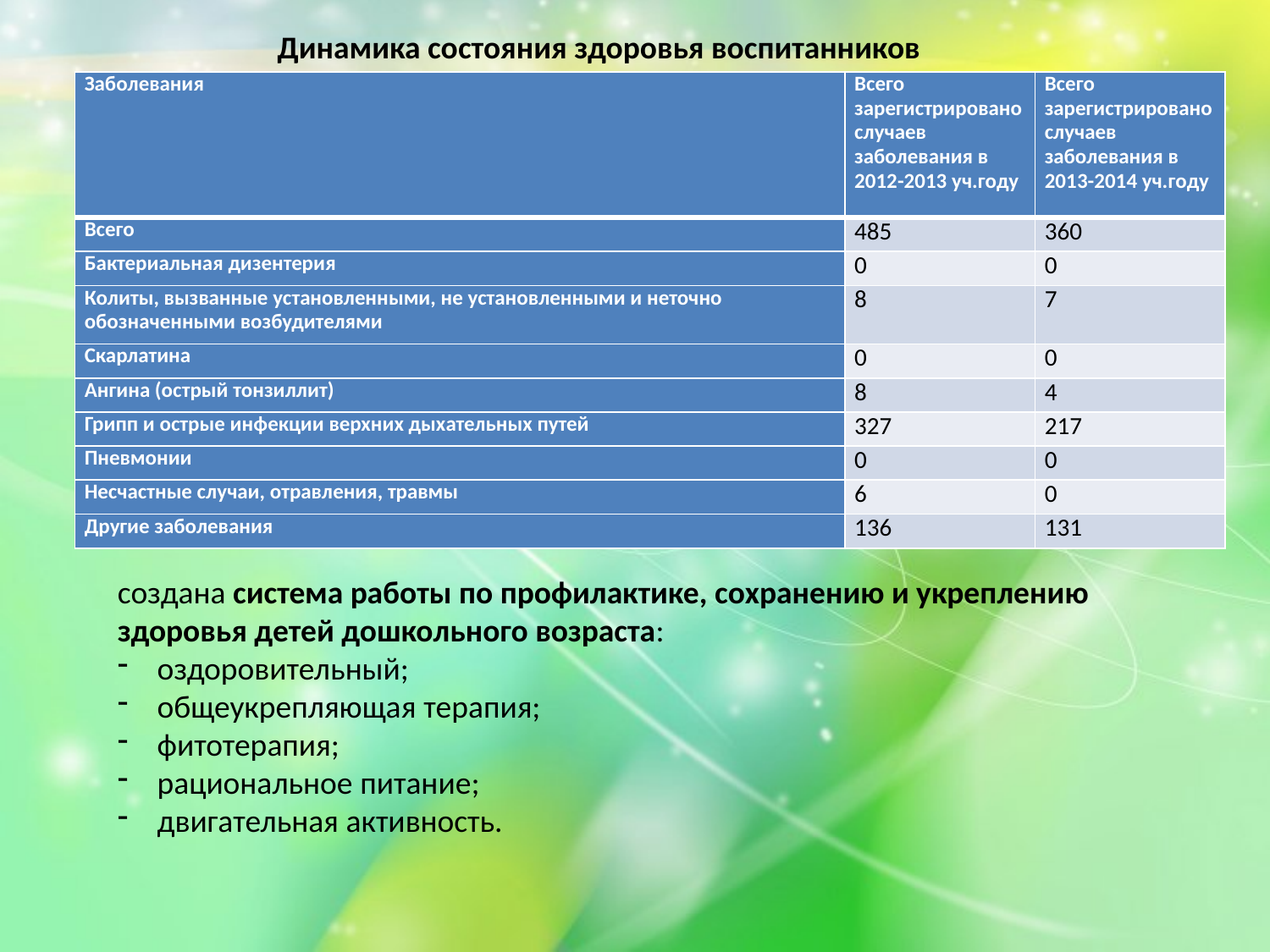

Динамика состояния здоровья воспитанников
| Заболевания | Всего зарегистрировано случаев заболевания в 2012-2013 уч.году | Всего зарегистрировано случаев заболевания в 2013-2014 уч.году |
| --- | --- | --- |
| Всего | 485 | 360 |
| Бактериальная дизентерия | 0 | 0 |
| Колиты, вызванные установленными, не установленными и неточно обозначенными возбудителями | 8 | 7 |
| Скарлатина | 0 | 0 |
| Ангина (острый тонзиллит) | 8 | 4 |
| Грипп и острые инфекции верхних дыхательных путей | 327 | 217 |
| Пневмонии | 0 | 0 |
| Несчастные случаи, отравления, травмы | 6 | 0 |
| Другие заболевания | 136 | 131 |
создана система работы по профилактике, сохранению и укреплению здоровья детей дошкольного возраста:
оздоровительный;
общеукрепляющая терапия;
фитотерапия;
рациональное питание;
двигательная активность.